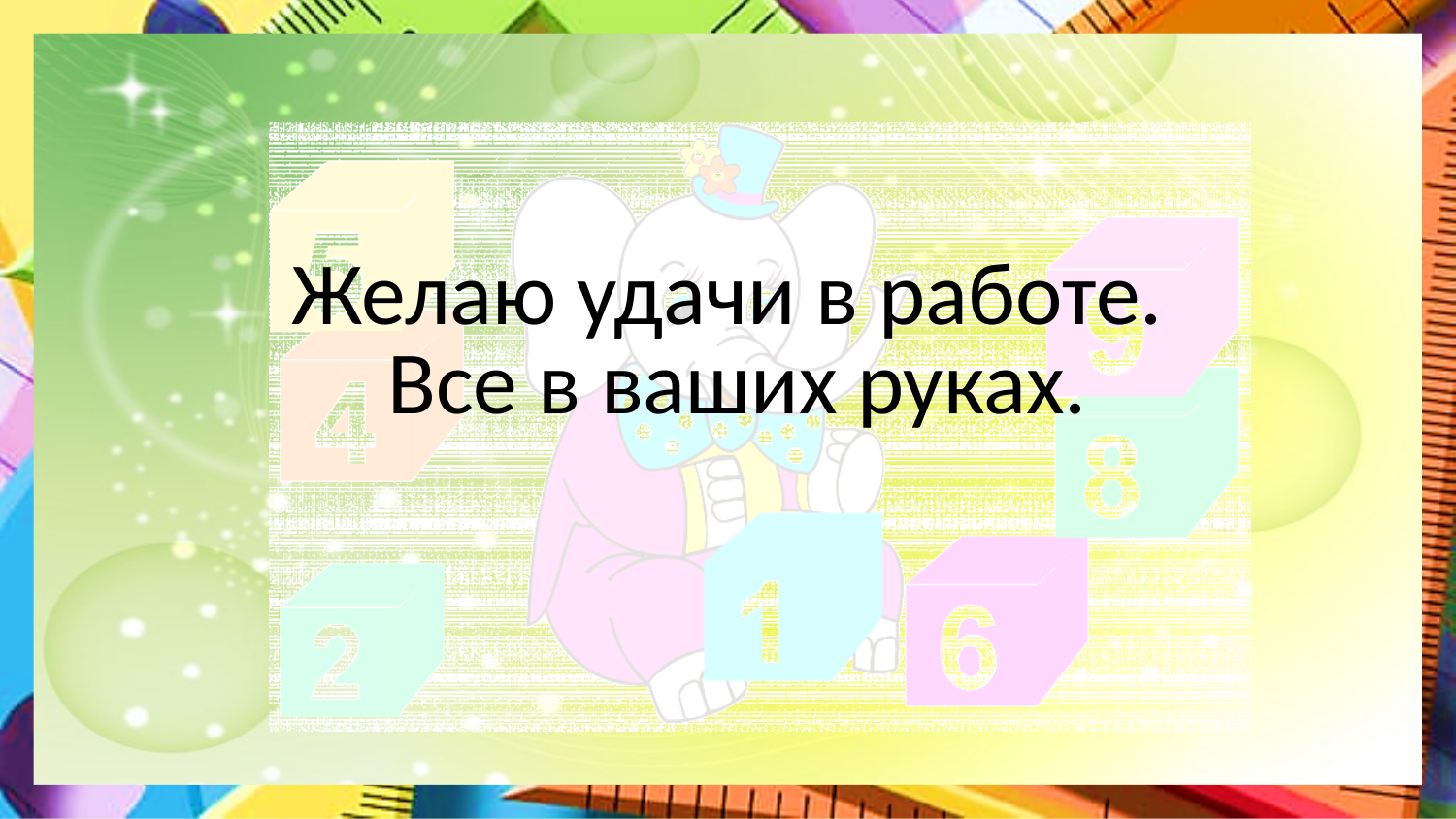

# Желаю удачи в работе. Все в ваших руках.